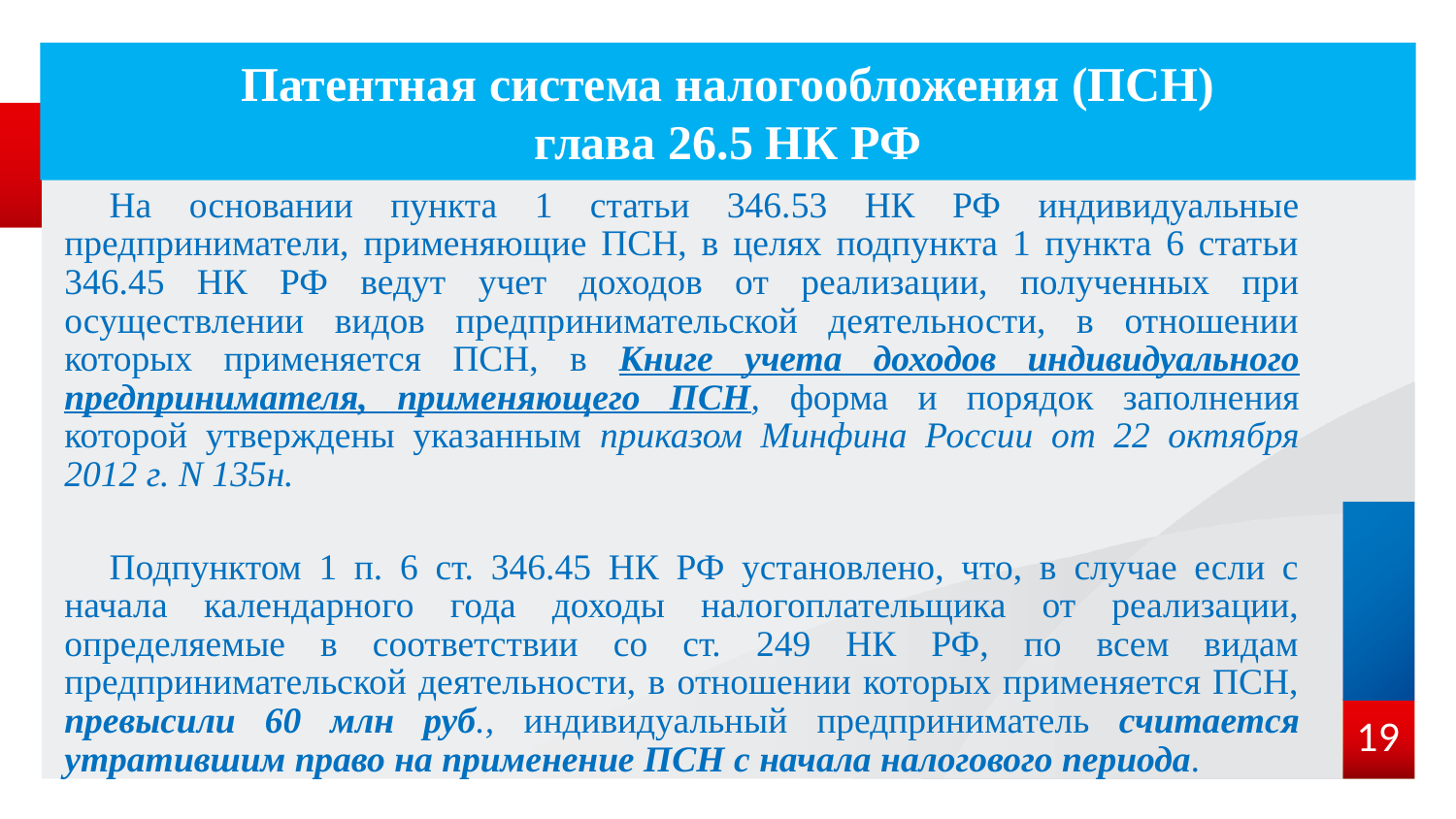

# Патентная система налогообложения (ПСН) глава 26.5 НК РФ
На основании пункта 1 статьи 346.53 НК РФ индивидуальные предприниматели, применяющие ПСН, в целях подпункта 1 пункта 6 статьи 346.45 НК РФ ведут учет доходов от реализации, полученных при осуществлении видов предпринимательской деятельности, в отношении которых применяется ПСН, в Книге учета доходов индивидуального предпринимателя, применяющего ПСН, форма и порядок заполнения которой утверждены указанным приказом Минфина России от 22 октября 2012 г. N 135н.

Подпунктом 1 п. 6 ст. 346.45 НК РФ установлено, что, в случае если с начала календарного года доходы налогоплательщика от реализации, определяемые в соответствии со ст. 249 НК РФ, по всем видам предпринимательской деятельности, в отношении которых применяется ПСН, превысили 60 млн руб., индивидуальный предприниматель считается утратившим право на применение ПСН с начала налогового периода.

19